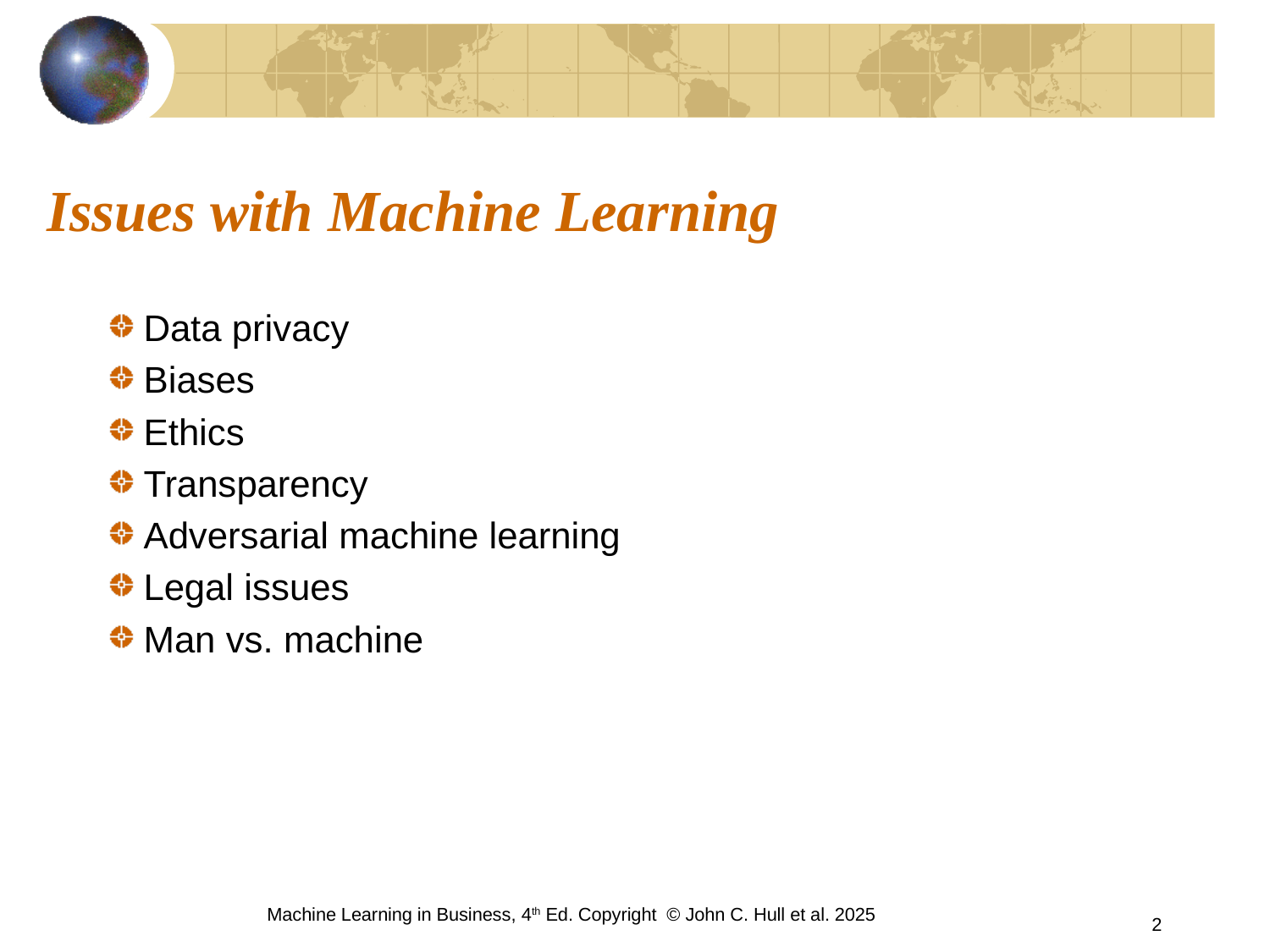

# Issues with Machine Learning
Data privacy
Biases
Ethics
Transparency
Adversarial machine learning
Legal issues
Man vs. machine
Machine Learning in Business, 4th Ed. Copyright  © John C. Hull et al. 2025
2